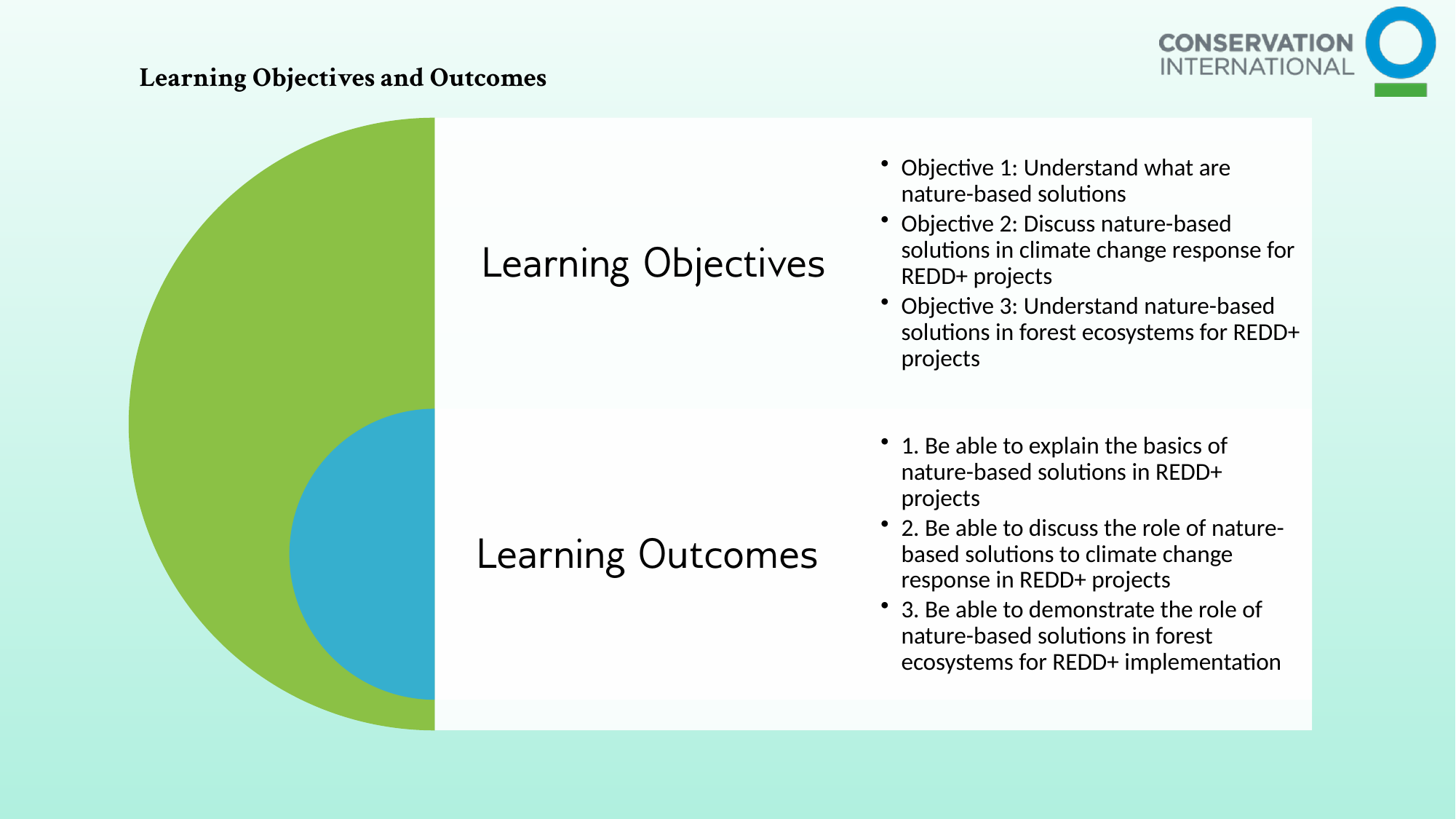

Learning Objectives and Outcomes
Learning Objectives
Learning Outcomes
Objective 1: Understand what are nature-based solutions
Objective 2: Discuss nature-based solutions in climate change response for REDD+ projects
Objective 3: Understand nature-based solutions in forest ecosystems for REDD+ projects
1. Be able to explain the basics of nature-based solutions in REDD+ projects
2. Be able to discuss the role of nature-based solutions to climate change response in REDD+ projects
3. Be able to demonstrate the role of nature-based solutions in forest ecosystems for REDD+ implementation